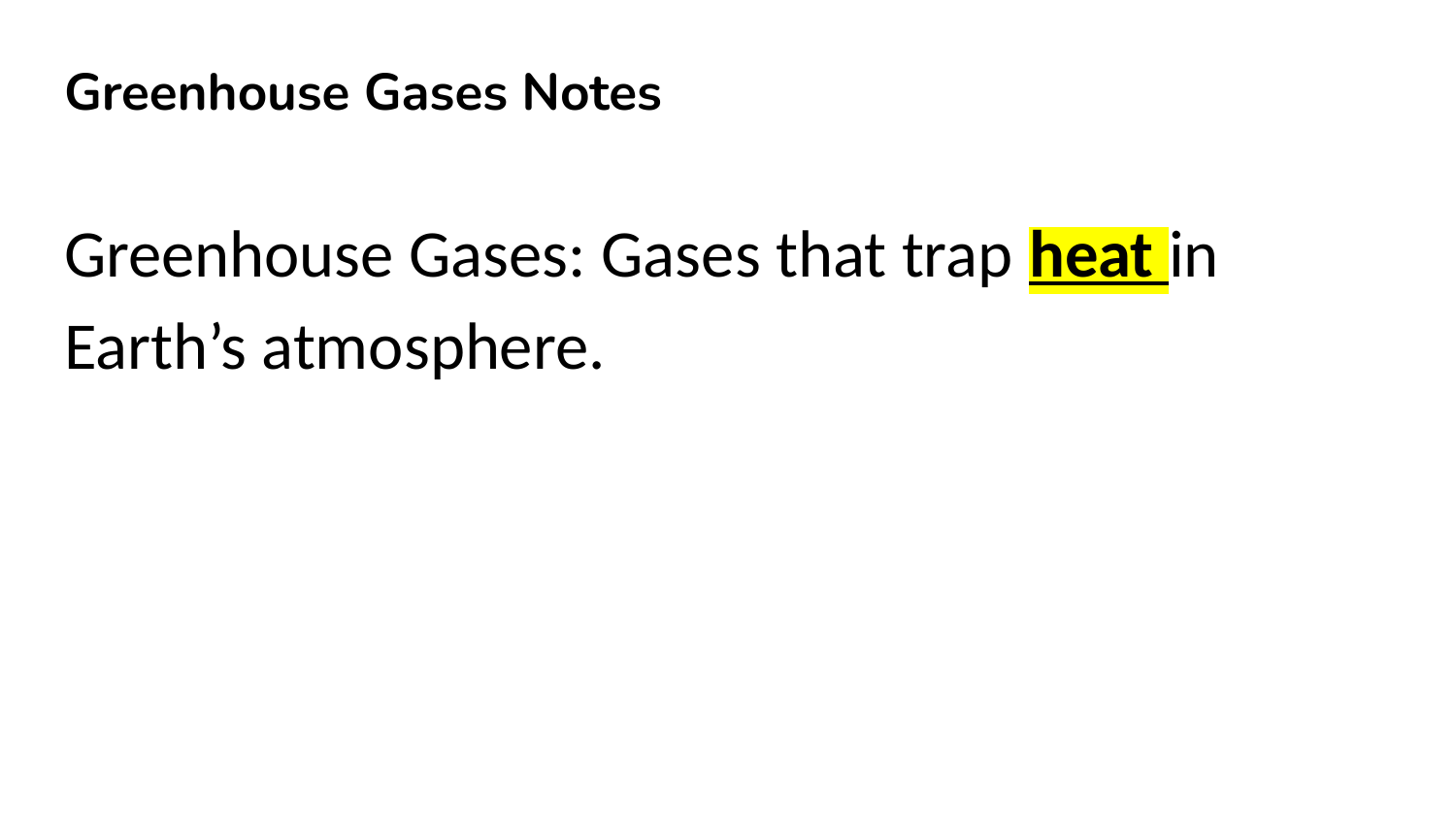

# Greenhouse Gases Notes
Greenhouse Gases: Gases that trap heat in Earth’s atmosphere.